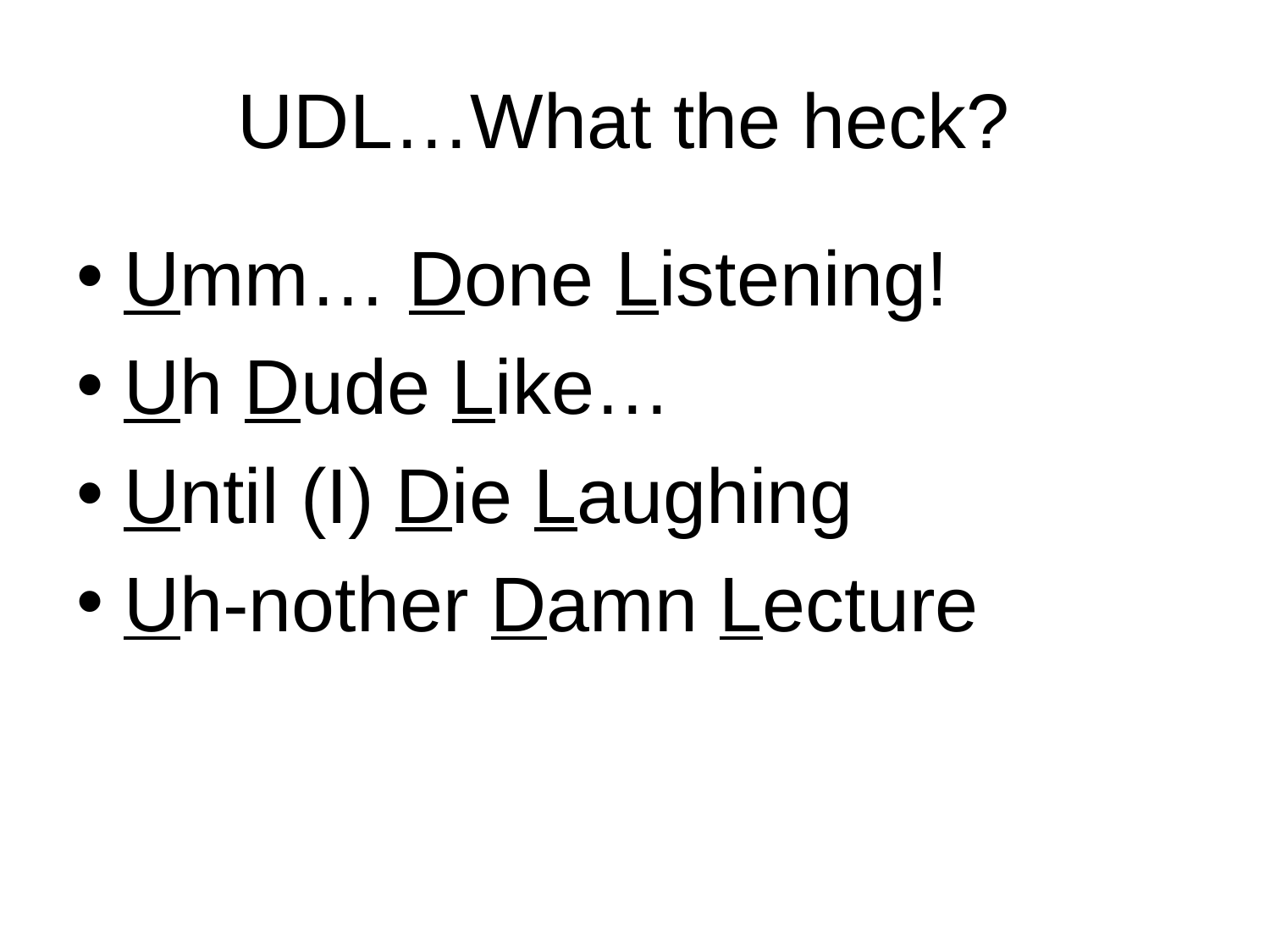

# UDL…What the heck?
Umm… Done Listening!
Uh Dude Like…
Until (I) Die Laughing
Uh-nother Damn Lecture